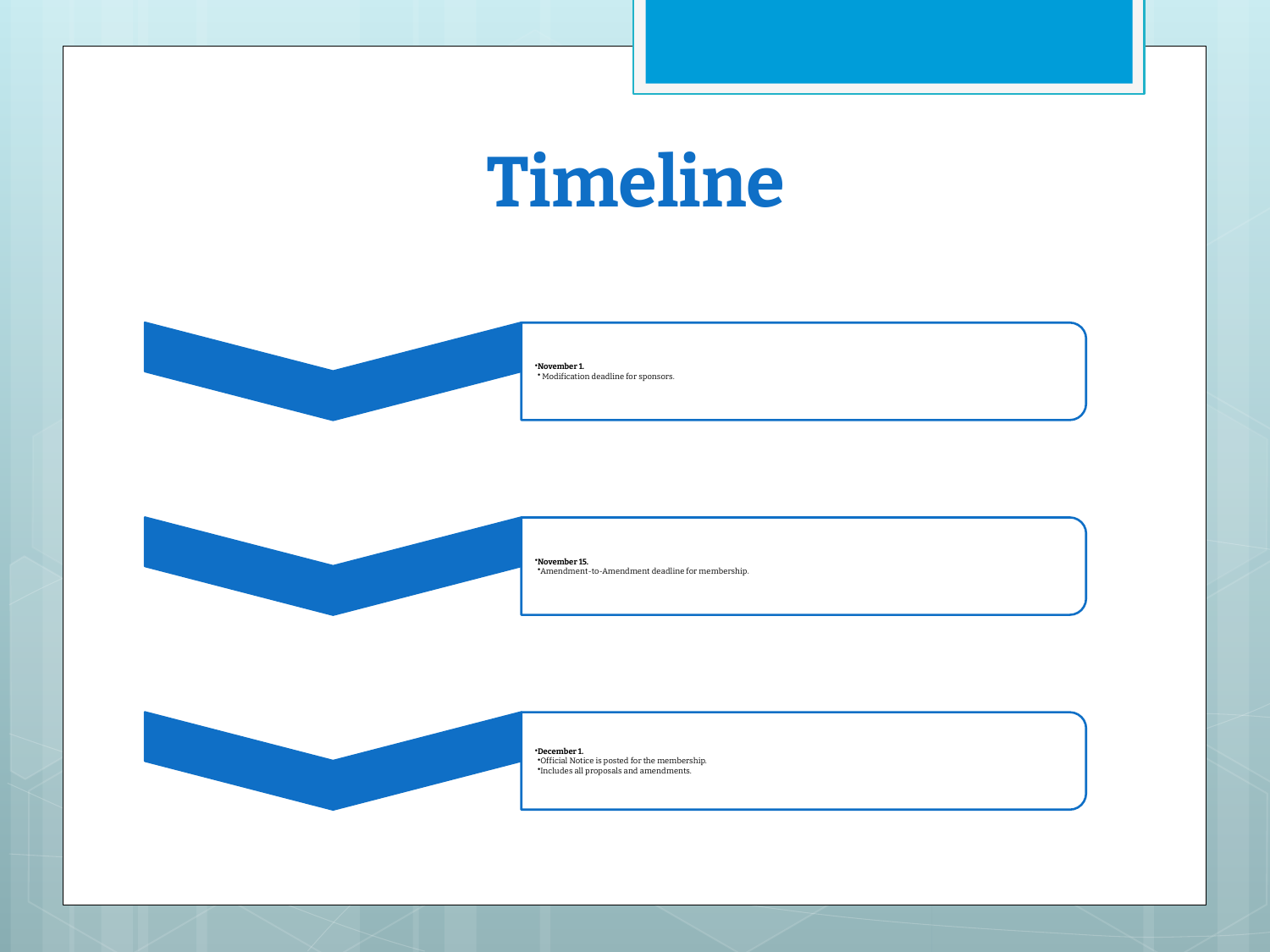

# Timeline
November 1.
 Modification deadline for sponsors.
November 15.
Amendment-to-Amendment deadline for membership.
December 1.
Official Notice is posted for the membership.
Includes all proposals and amendments.